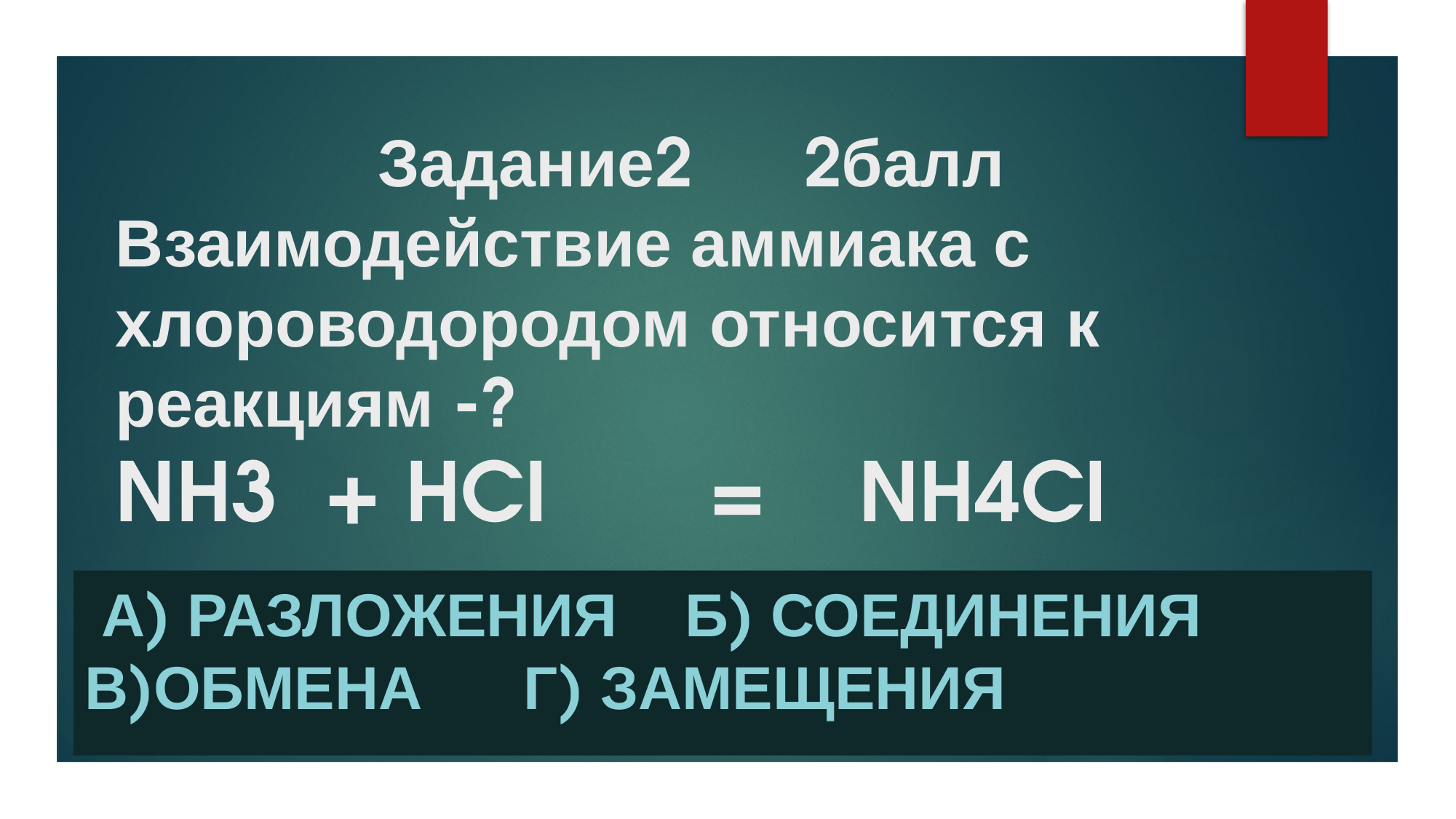

# Задание2      2балл Взаимодействие аммиака с хлороводородом относится к реакциям -?                                     NH3  + HCI       =    NH4CI
 А) разложения    б) соединения     в)обмена      г) замещения